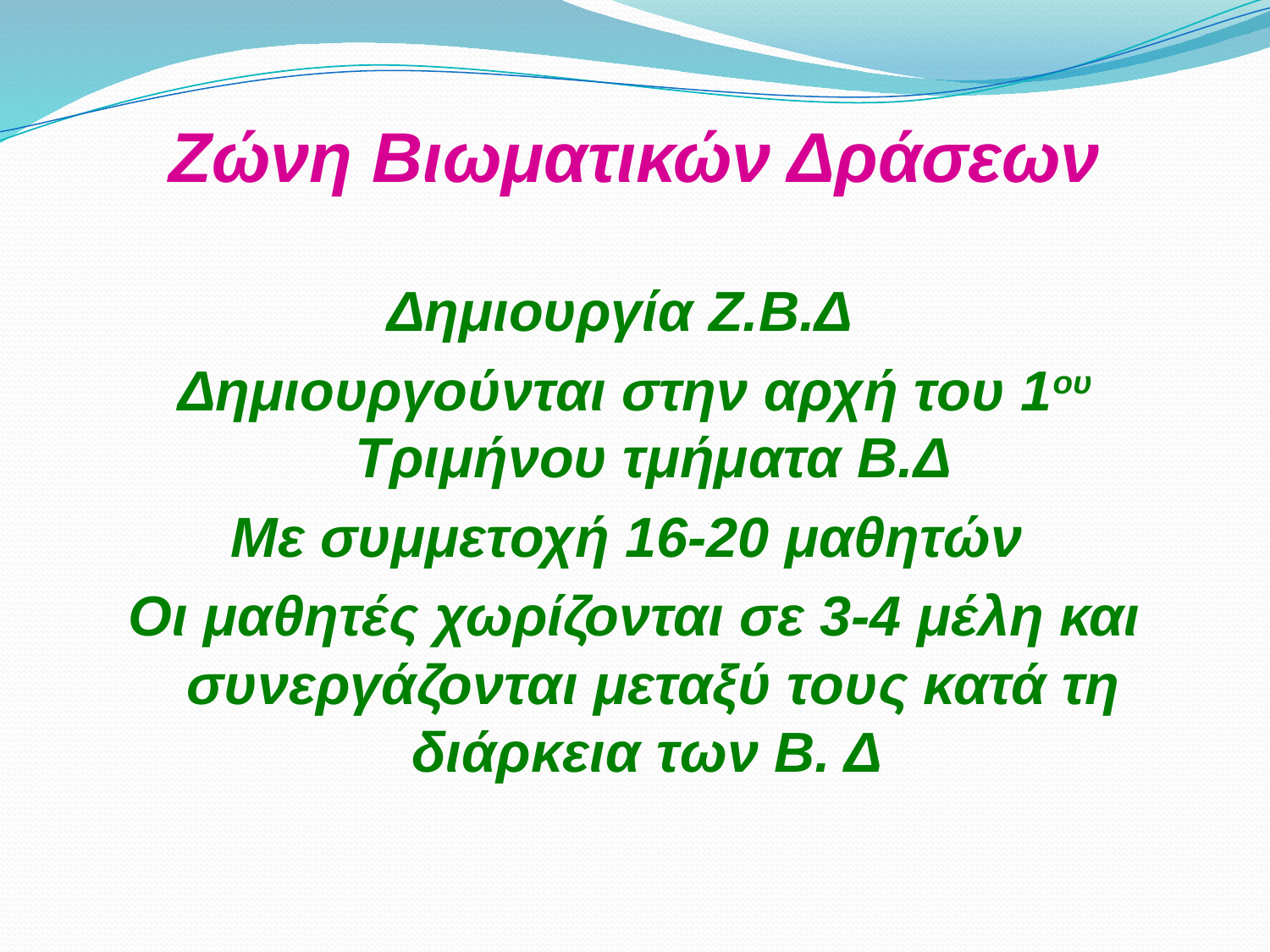

# Ζώνη Βιωματικών Δράσεων
Δημιουργία Ζ.Β.Δ
Δημιουργούνται στην αρχή του 1ου Τριμήνου τμήματα Β.Δ
Με συμμετοχή 16-20 μαθητών
Οι μαθητές χωρίζονται σε 3-4 μέλη και συνεργάζονται μεταξύ τους κατά τη διάρκεια των Β. Δ